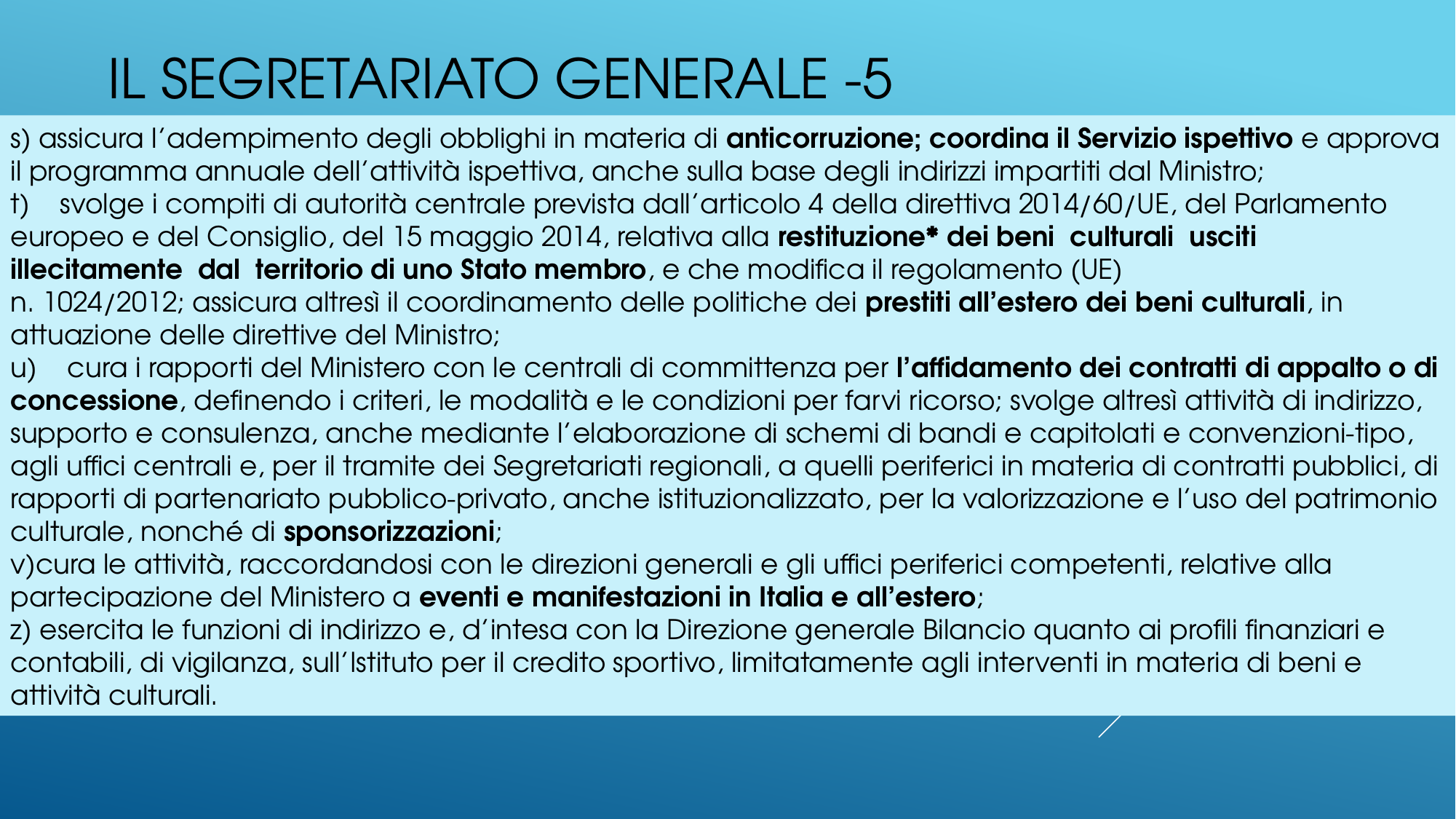

# IL SEGRETARIATO GENERALE -5
s) assicura l’adempimento degli obblighi in materia di anticorruzione; coordina il Servizio ispettivo e approva il programma annuale dell’attività ispettiva, anche sulla base degli indirizzi impartiti dal Ministro;
t)    svolge i compiti di autorità centrale prevista dall’articolo 4 della direttiva 2014/60/UE, del Parlamento europeo e del Consiglio, del 15 maggio 2014, relativa alla restituzione* dei beni  culturali  usciti  illecitamente  dal  territorio di uno Stato membro, e che modifica il regolamento (UE)
n. 1024/2012; assicura altresì il coordinamento delle politiche dei prestiti all’estero dei beni culturali, in attuazione delle direttive del Ministro;
u)    cura i rapporti del Ministero con le centrali di committenza per l’affidamento dei contratti di appalto o di concessione, definendo i criteri, le modalità e le condizioni per farvi ricorso; svolge altresì attività di indirizzo, supporto e consulenza, anche mediante l’elaborazione di schemi di bandi e capitolati e convenzioni-tipo, agli uffici centrali e, per il tramite dei Segretariati regionali, a quelli periferici in materia di contratti pubblici, di rapporti di partenariato pubblico-privato, anche istituzionalizzato, per la valorizzazione e l’uso del patrimonio culturale, nonché di sponsorizzazioni;
v)cura le attività, raccordandosi con le direzioni generali e gli uffici periferici competenti, relative alla partecipazione del Ministero a eventi e manifestazioni in Italia e all’estero;
z) esercita le funzioni di indirizzo e, d’intesa con la Direzione generale Bilancio quanto ai profili finanziari e contabili, di vigilanza, sull’Istituto per il credito sportivo, limitatamente agli interventi in materia di beni e attività culturali.